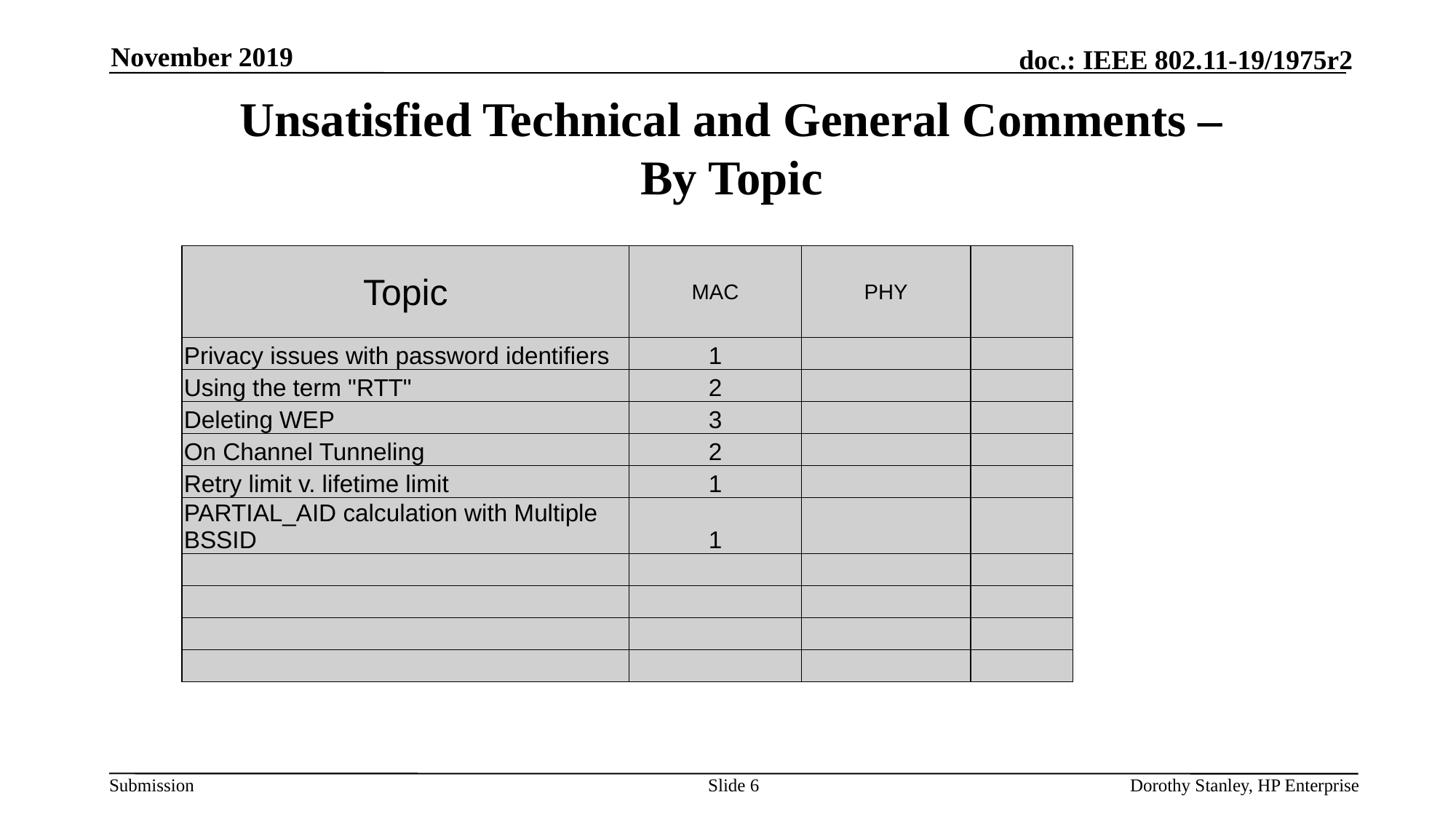

November 2019
# Unsatisfied Technical and General Comments – By Topic
| Topic | MAC | PHY |  |
| --- | --- | --- | --- |
| Privacy issues with password identifiers | 1 |  |  |
| Using the term "RTT" | 2 |  |  |
| Deleting WEP | 3 |  |  |
| On Channel Tunneling | 2 |  |  |
| Retry limit v. lifetime limit | 1 |  |  |
| PARTIAL\_AID calculation with Multiple BSSID | 1 |  |  |
|  |  |  |  |
|  |  |  |  |
|  |  |  |  |
|  |  |  |  |
Slide 6
Dorothy Stanley, HP Enterprise